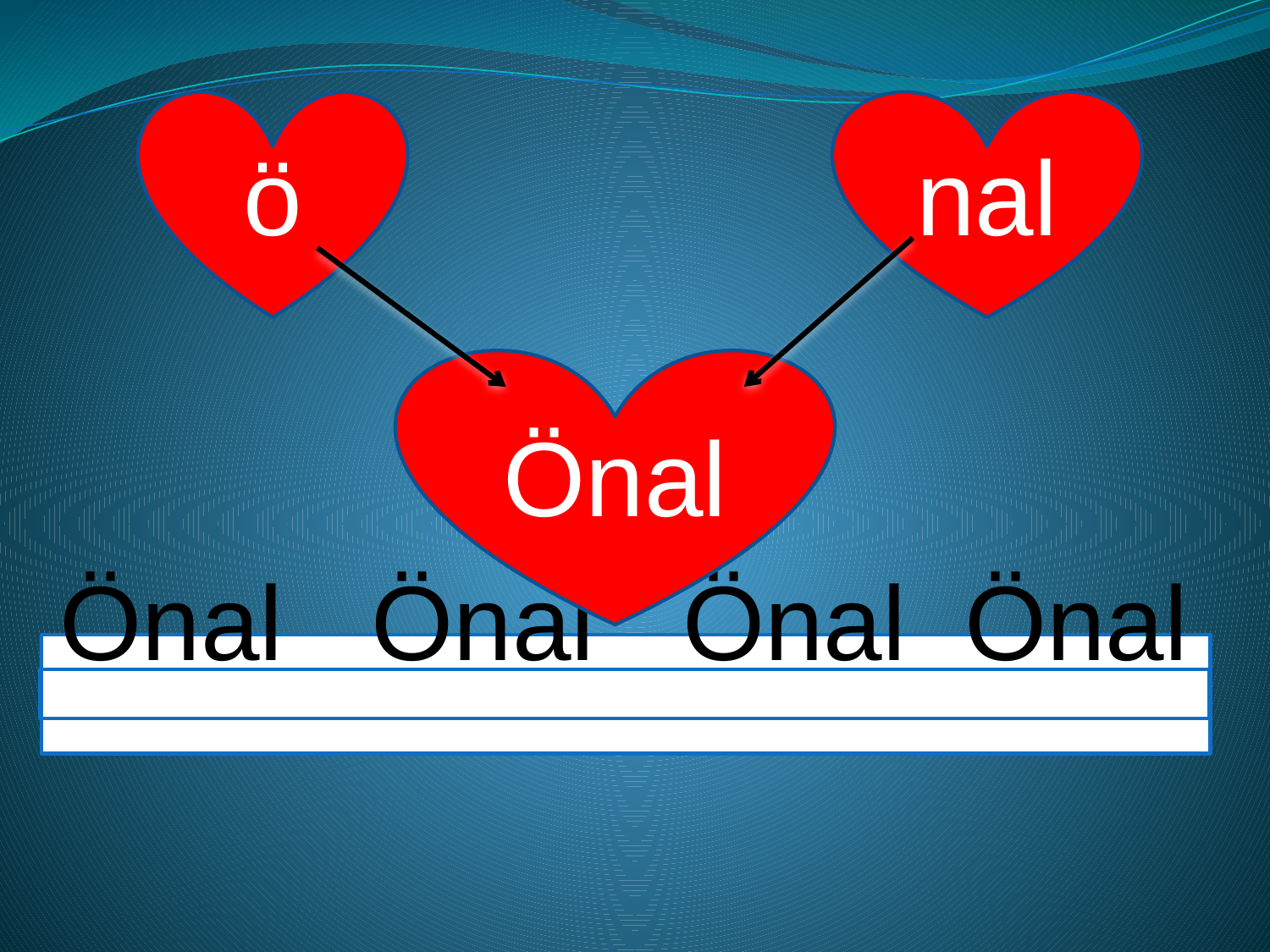

ö
nal

Önal

 Önal   Önal   Önal  Önal